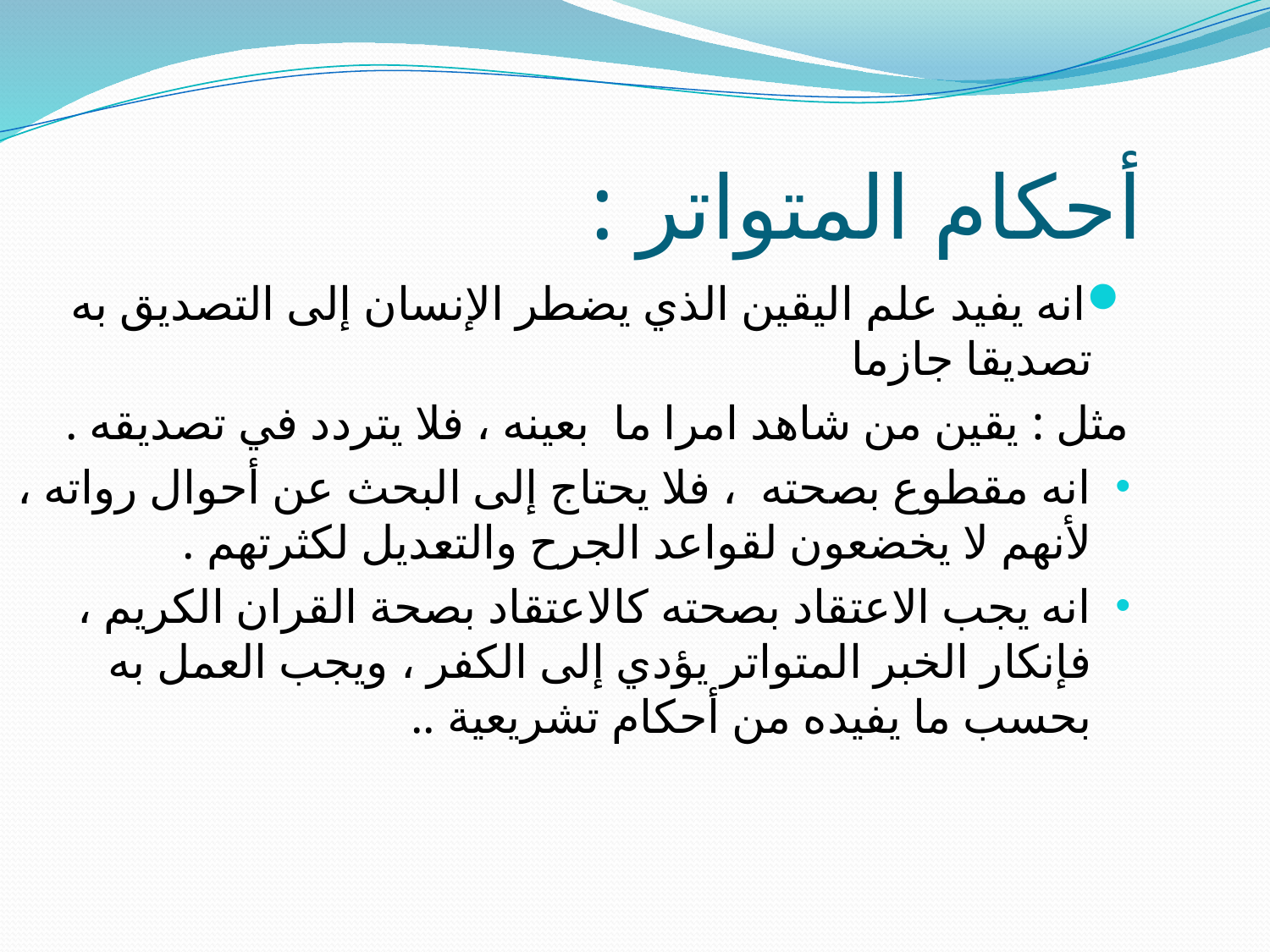

أحكام المتواتر :
انه يفيد علم اليقين الذي يضطر الإنسان إلى التصديق به تصديقا جازما
مثل : يقين من شاهد امرا ما  بعينه ، فلا يتردد في تصديقه .
انه مقطوع بصحته  ، فلا يحتاج إلى البحث عن أحوال رواته ، لأنهم لا يخضعون لقواعد الجرح والتعديل لكثرتهم .
انه يجب الاعتقاد بصحته كالاعتقاد بصحة القران الكريم ، فإنكار الخبر المتواتر يؤدي إلى الكفر ، ويجب العمل به بحسب ما يفيده من أحكام تشريعية ..